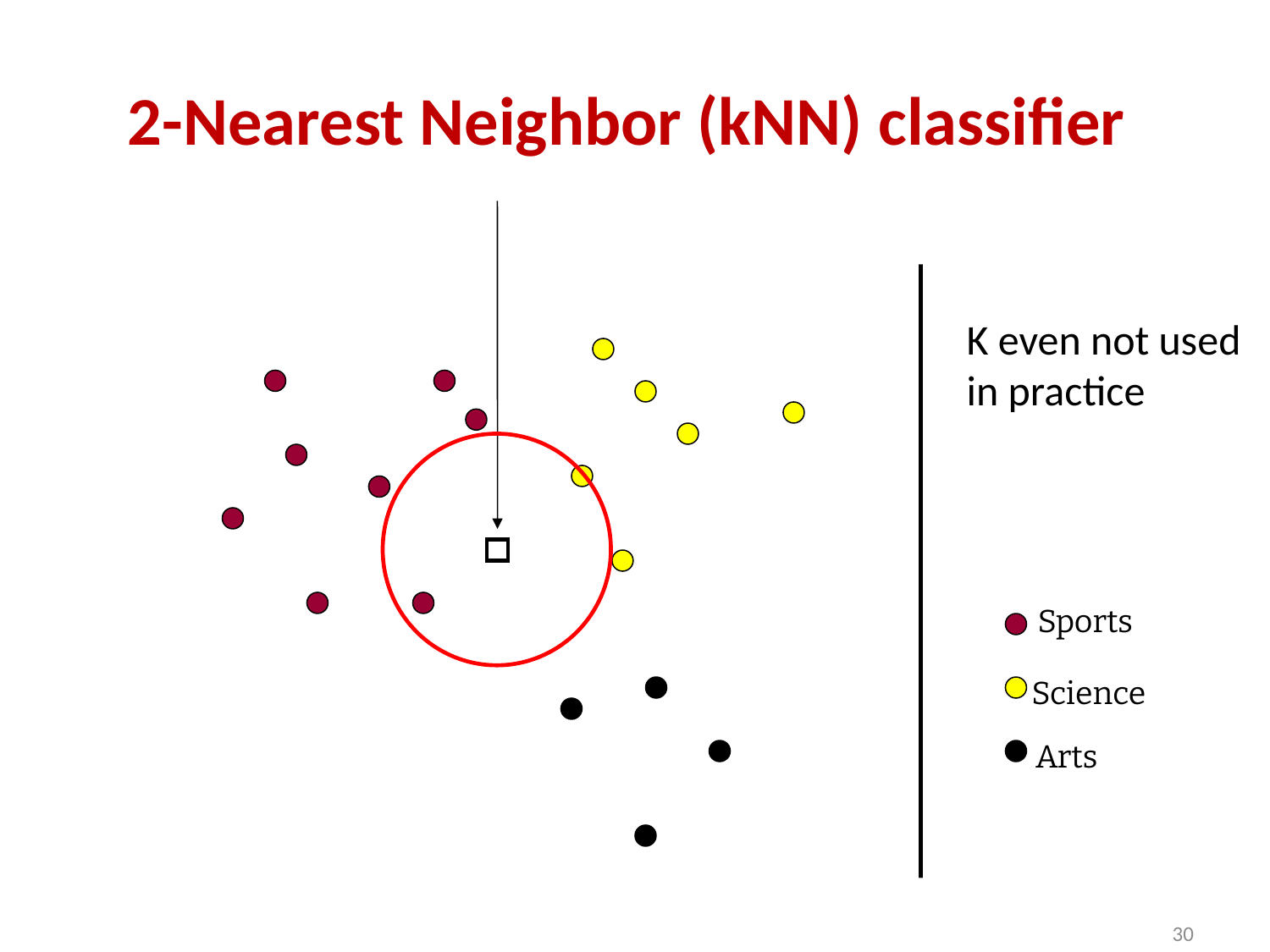

# 2-Nearest Neighbor (kNN) classifier

K even not used
in practice

Sports

Science

Arts

30